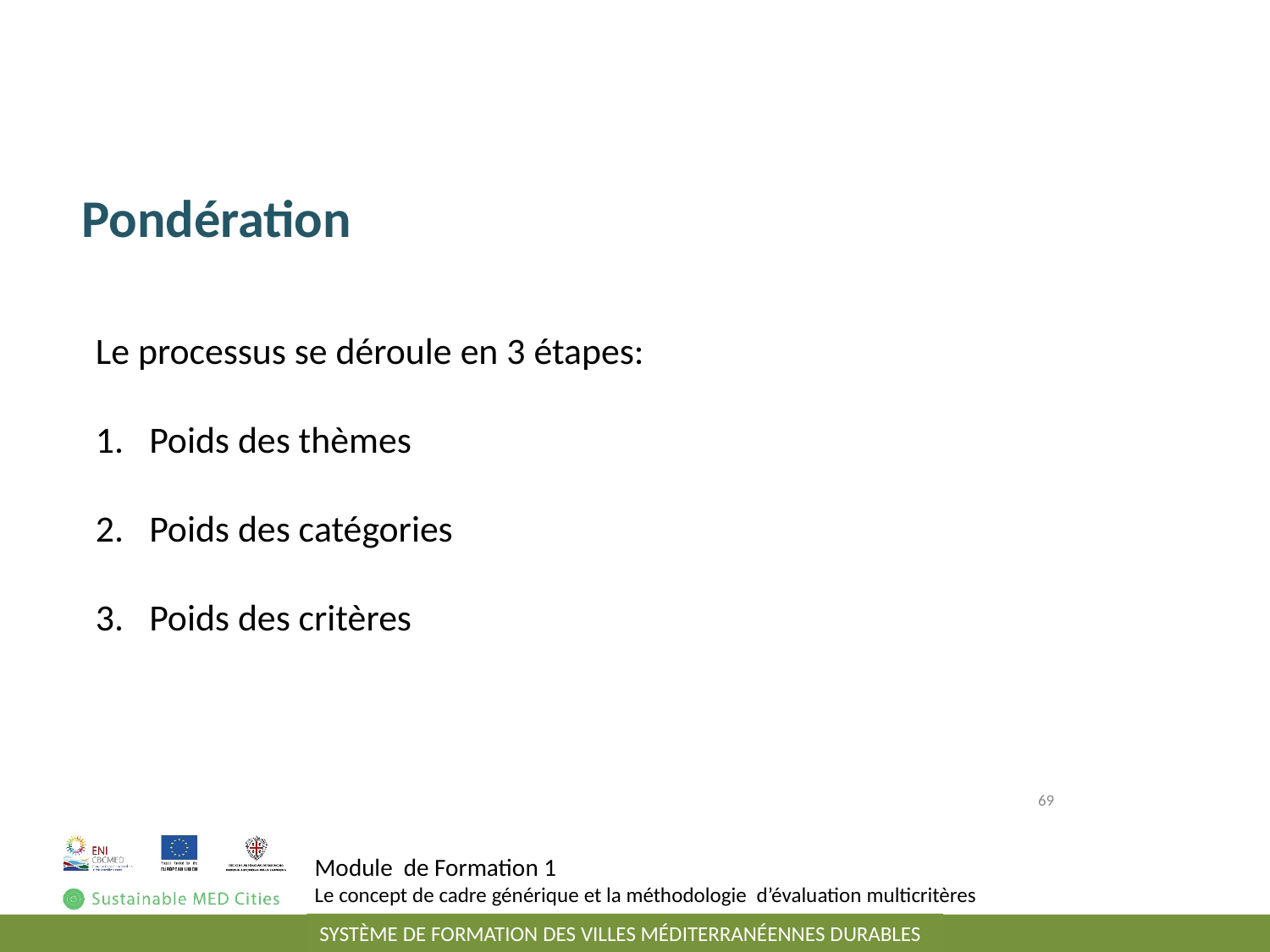

# Pondération
Le processus se déroule en 3 étapes:

Poids des thèmes

Poids des catégories

Poids des critères

69
Module  de Formation 1
Le concept de cadre générique et la méthodologie  d’évaluation multicritères
SYSTÈME DE FORMATION DES VILLES MÉDITERRANÉENNES DURABLES